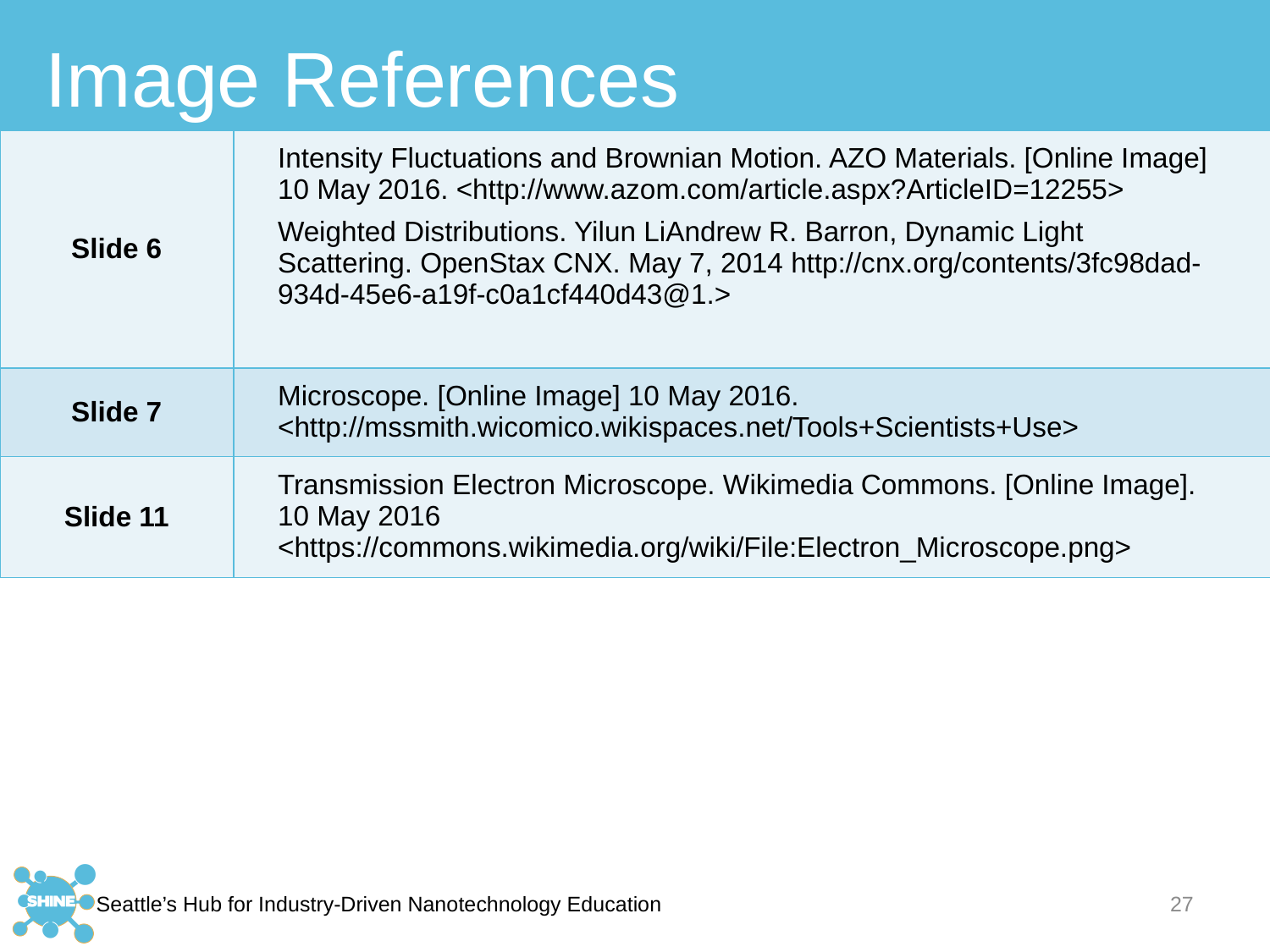

# Image References
| Slide 6 | Intensity Fluctuations and Brownian Motion. AZO Materials. [Online Image] 10 May 2016. <http://www.azom.com/article.aspx?ArticleID=12255> Weighted Distributions. Yilun LiAndrew R. Barron, Dynamic Light Scattering. OpenStax CNX. ‎May‎ ‎7‎, ‎2014 http://cnx.org/contents/3fc98dad-934d-45e6-a19f-c0a1cf440d43@1.> |
| --- | --- |
| Slide 7 | Microscope. [Online Image] 10 May 2016. <http://mssmith.wicomico.wikispaces.net/Tools+Scientists+Use> |
| Slide 11 | Transmission Electron Microscope. Wikimedia Commons. [Online Image]. 10 May 2016 <https://commons.wikimedia.org/wiki/File:Electron\_Microscope.png> |
27